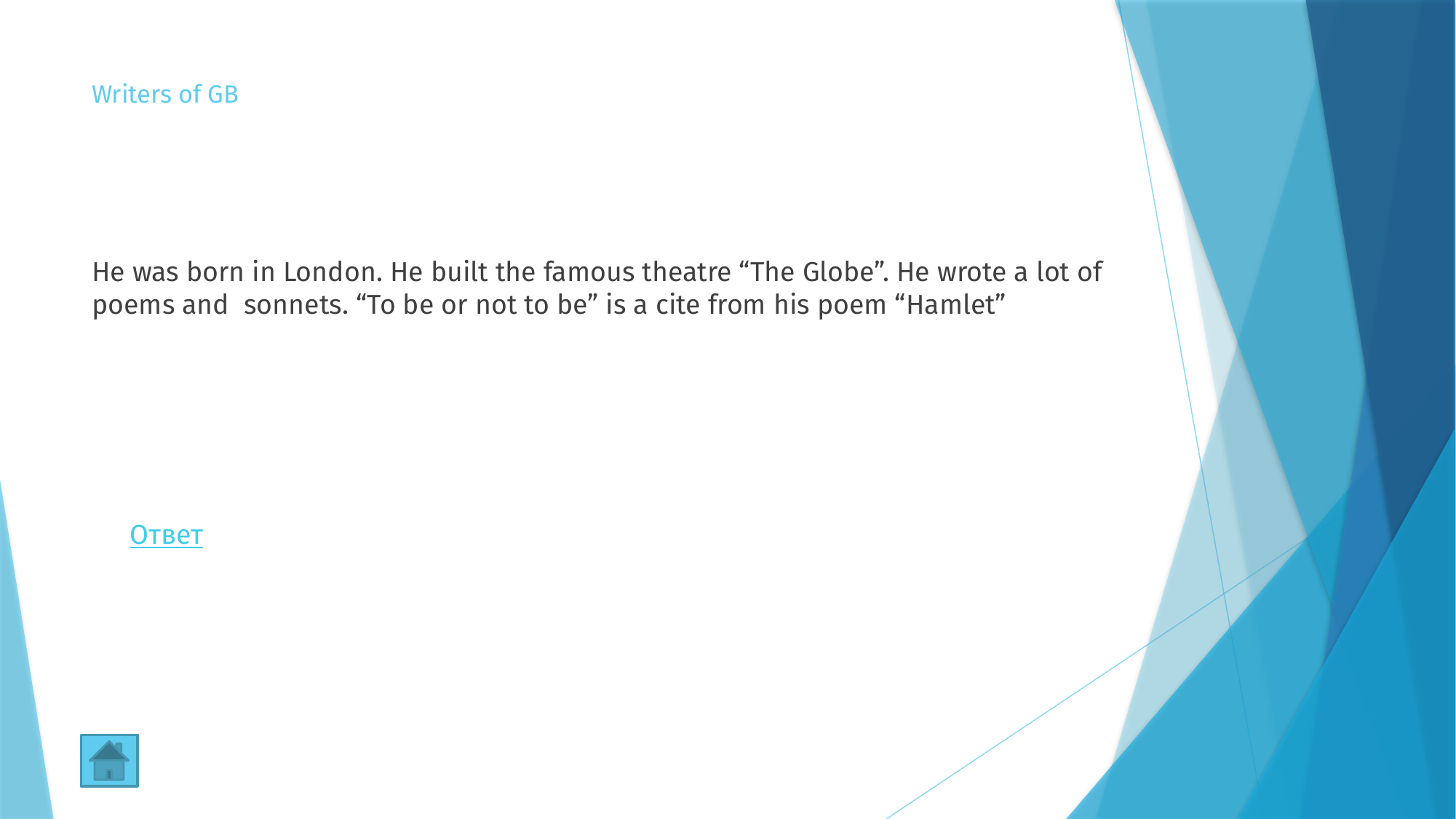

# Writers of GB
He was born in London. He built the famous theatre “The Globe”. He wrote a lot of poems and  sonnets. “To be or not to be” is a cite from his poem “Hamlet”
Ответ